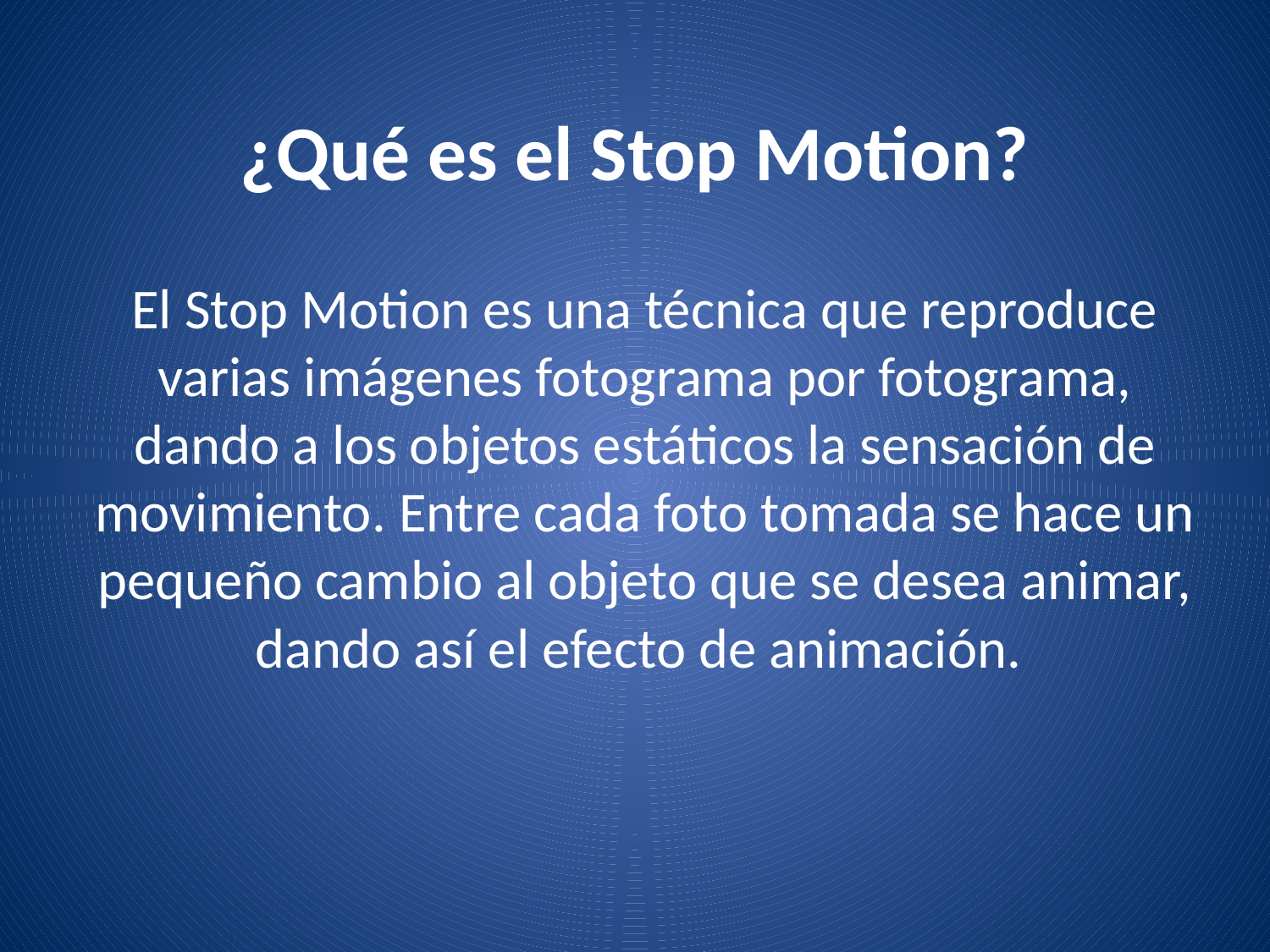

# ¿Qué es el Stop Motion?
El Stop Motion es una técnica que reproduce varias imágenes fotograma por fotograma, dando a los objetos estáticos la sensación de movimiento. Entre cada foto tomada se hace un pequeño cambio al objeto que se desea animar, dando así el efecto de animación.